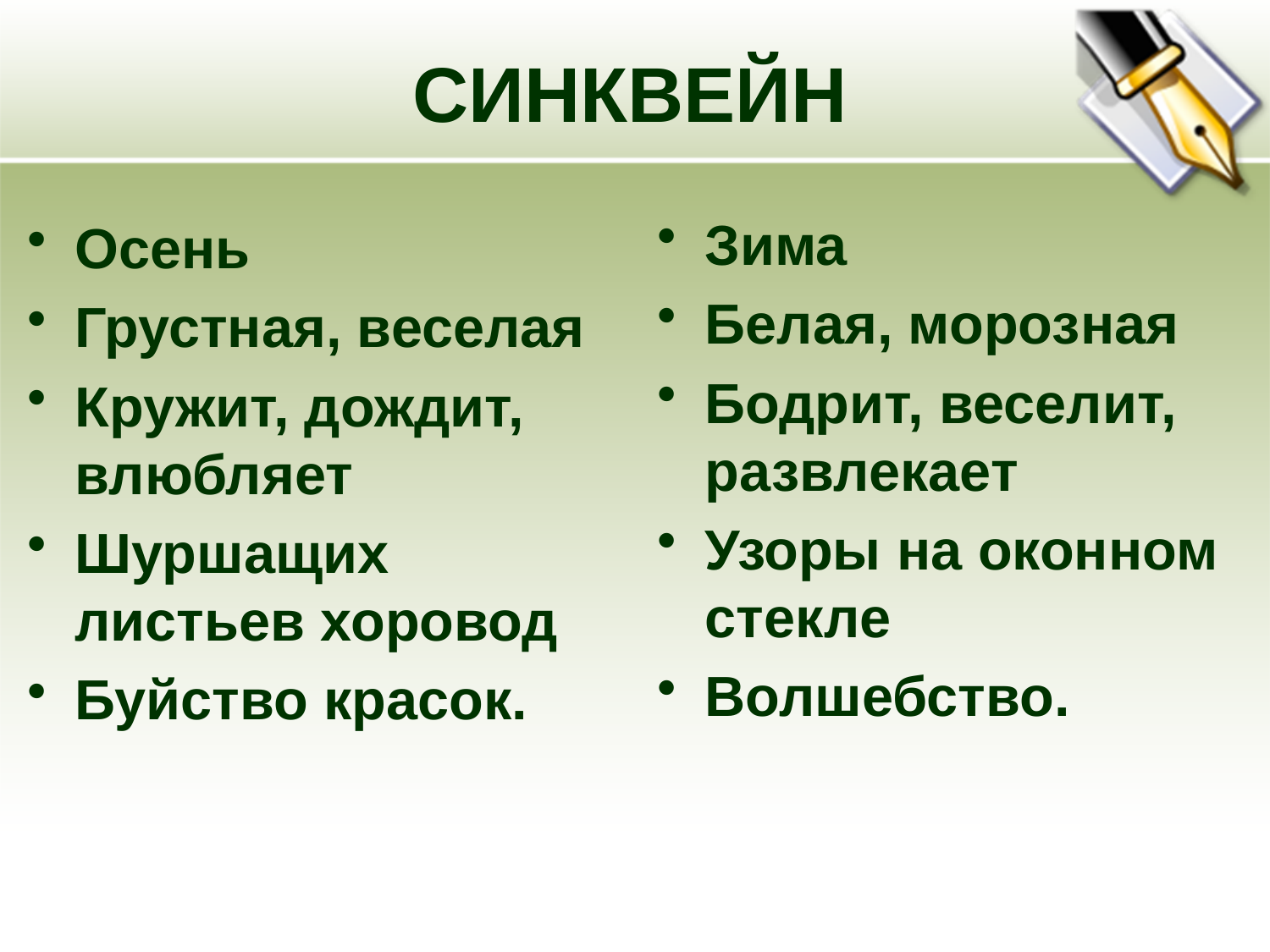

СИНКВЕЙН
Зима
Белая, морозная
Бодрит, веселит, развлекает
Узоры на оконном стекле
Волшебство.
Осень
Грустная, веселая
Кружит, дождит, влюбляет
Шуршащих листьев хоровод
Буйство красок.